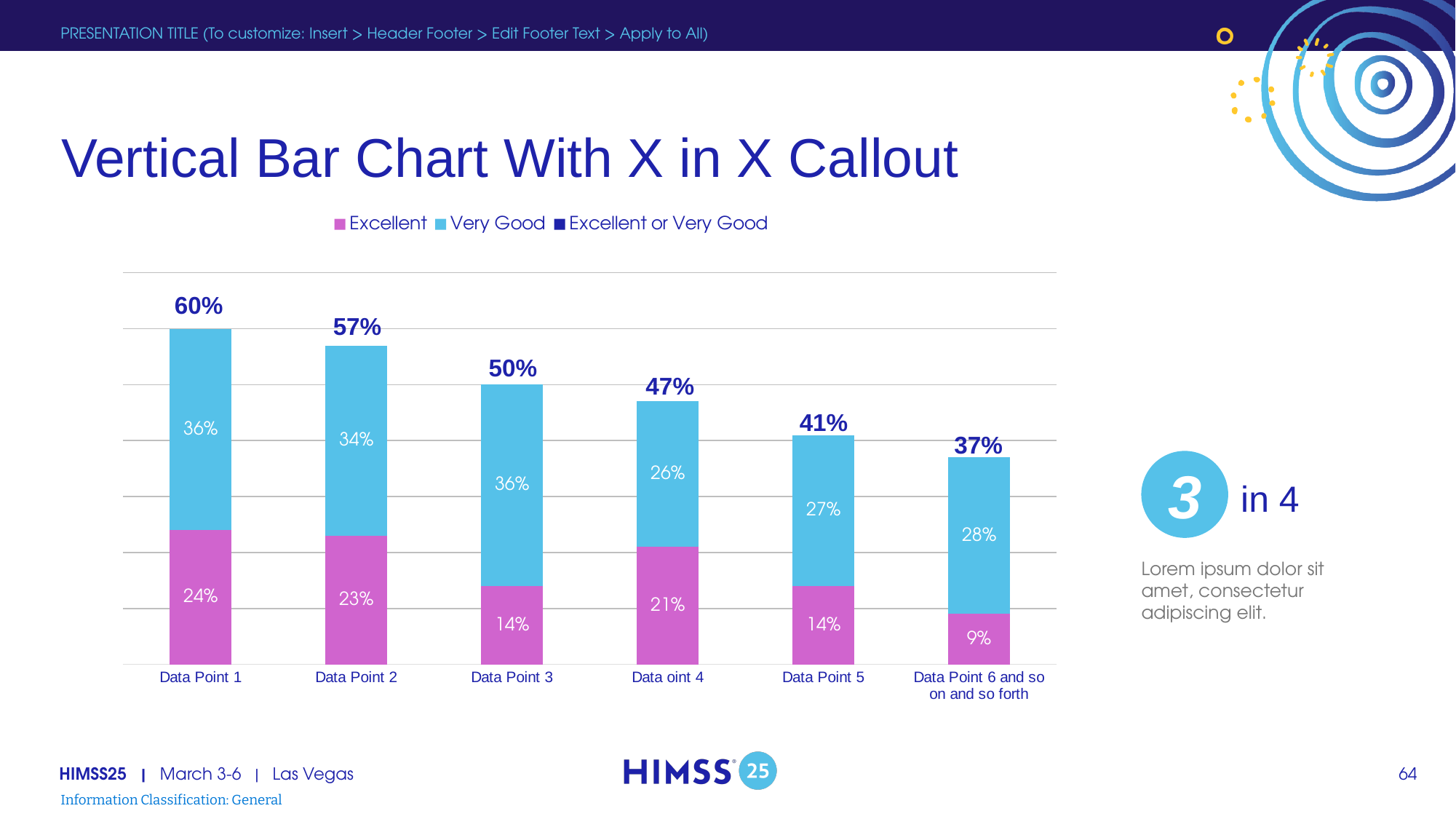

PRESENTATION TITLE (To customize: Insert > Header Footer > Edit Footer Text > Apply to All)
# Vertical Bar Chart With X in X Callout

### Chart

| Category | Excellent | Very Good | Excellent or Very Good |
|---|---|---|---|
| Data Point 1 | 0.24 | 0.36 | None |
| Data Point 2 | 0.23 | 0.34 | None |
| Data Point 3 | 0.14 | 0.36 | None |
| Data oint 4 | 0.21 | 0.26 | None |
| Data Point 5 | 0.14 | 0.27 | None |
| Data Point 6 and so on and so forth | 0.09 | 0.28 | None |
60%
57%
50%
47%
41%
37%
3
in 4
Lorem ipsum dolor sit amet, consectetur adipiscing elit.
64